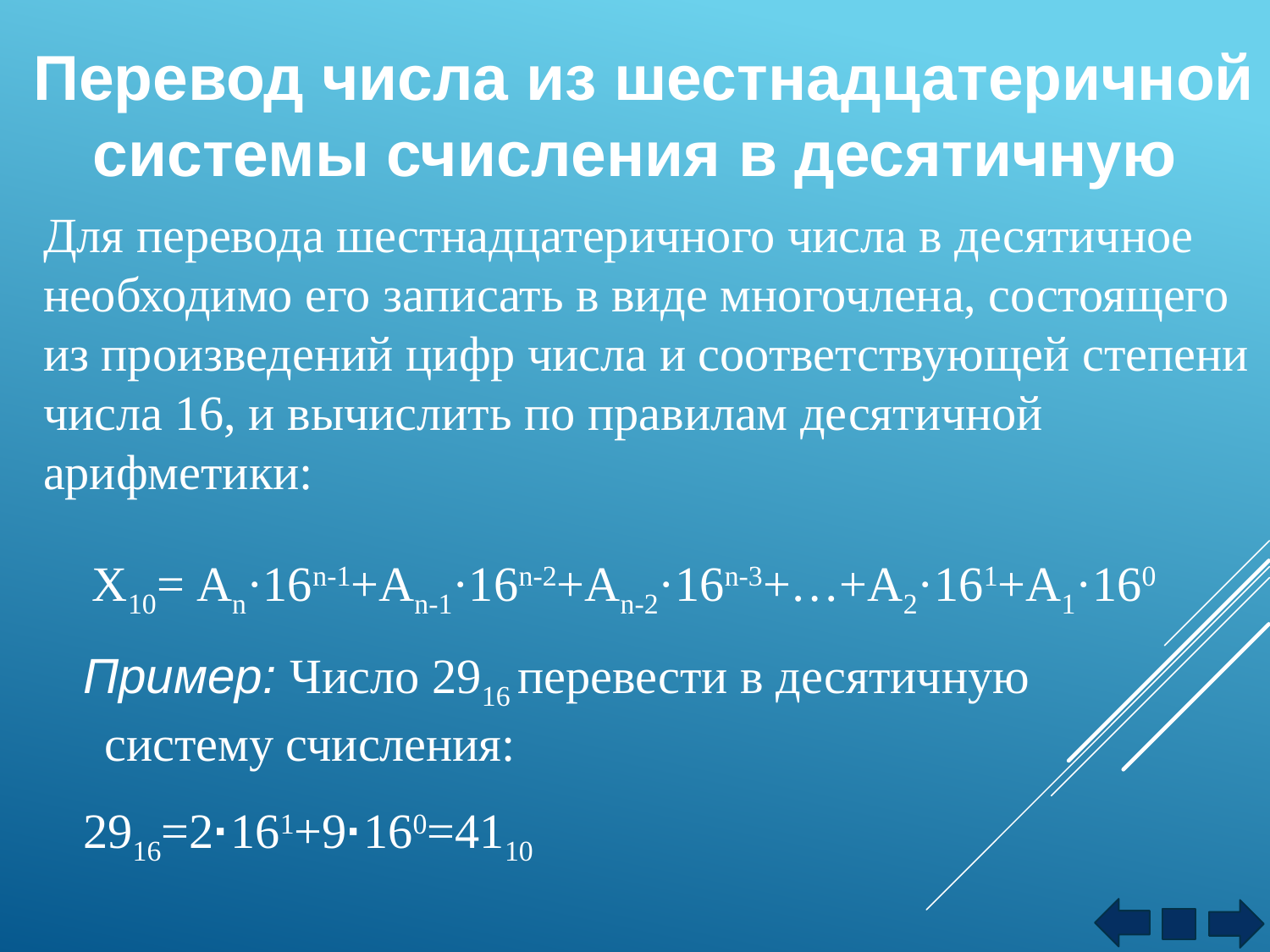

Перевод числа из шестнадцатеричной системы счисления в десятичную
Для перевода шестнадцатеричного числа в десятичное необходимо его записать в виде многочлена, состоящего из произведений цифр числа и соответствующей степени числа 16, и вычислить по правилам десятичной арифметики:
Х10= Аn·16n-1+Аn-1·16n-2+Аn-2·16n-3+…+А2·161+А1·160
Пример: Число 2916 перевести в десятичную                        систему счисления:
2916=2·161+9·160=4110